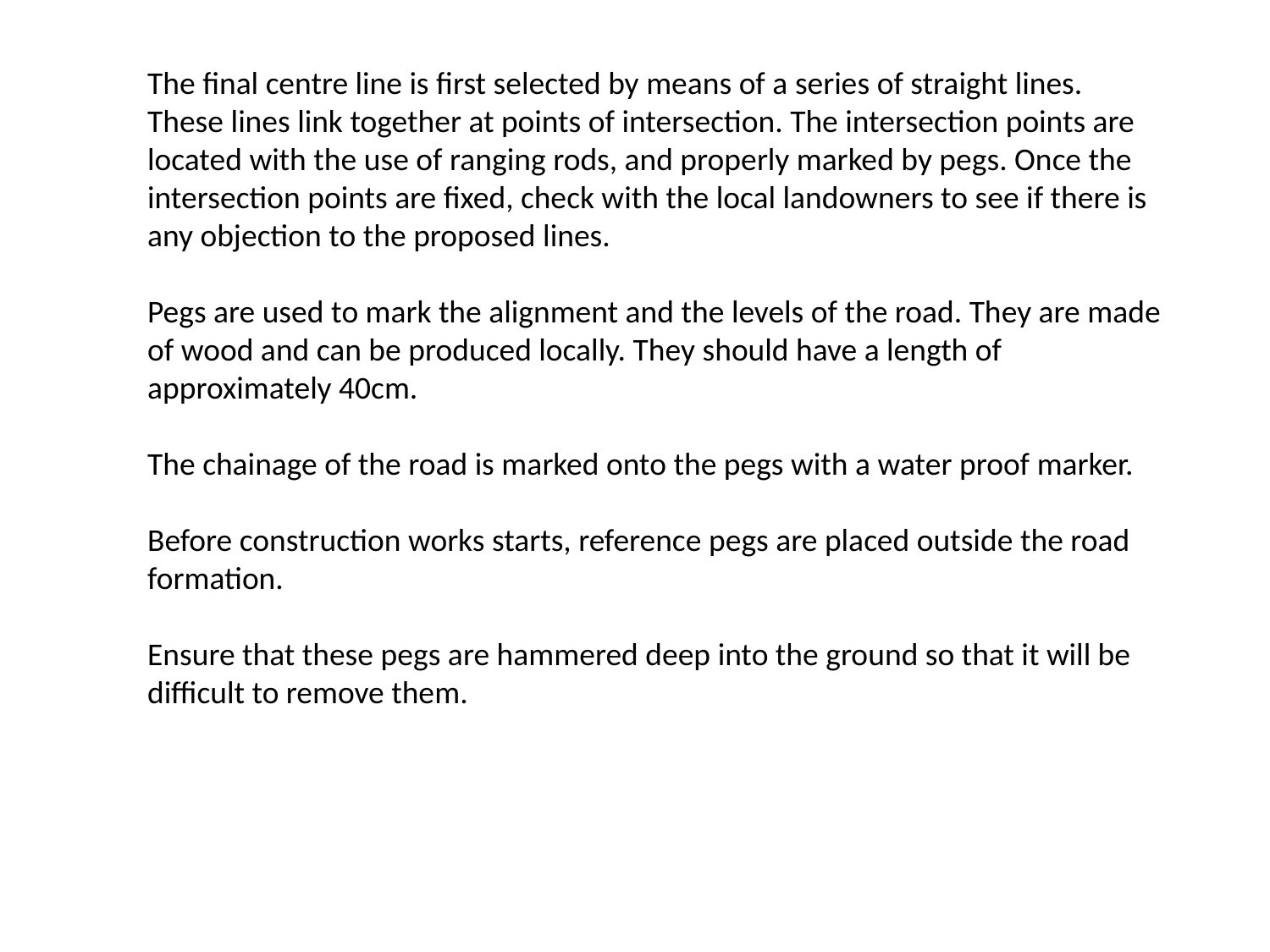

The final centre line is first selected by means of a series of straight lines. These lines link together at points of intersection. The intersection points are located with the use of ranging rods, and properly marked by pegs. Once the intersection points are fixed, check with the local landowners to see if there is any objection to the proposed lines.

Pegs are used to mark the alignment and the levels of the road. They are made of wood and can be produced locally. They should have a length of approximately 40cm.

The chainage of the road is marked onto the pegs with a water proof marker.

Before construction works starts, reference pegs are placed outside the road formation.

Ensure that these pegs are hammered deep into the ground so that it will be difficult to remove them.